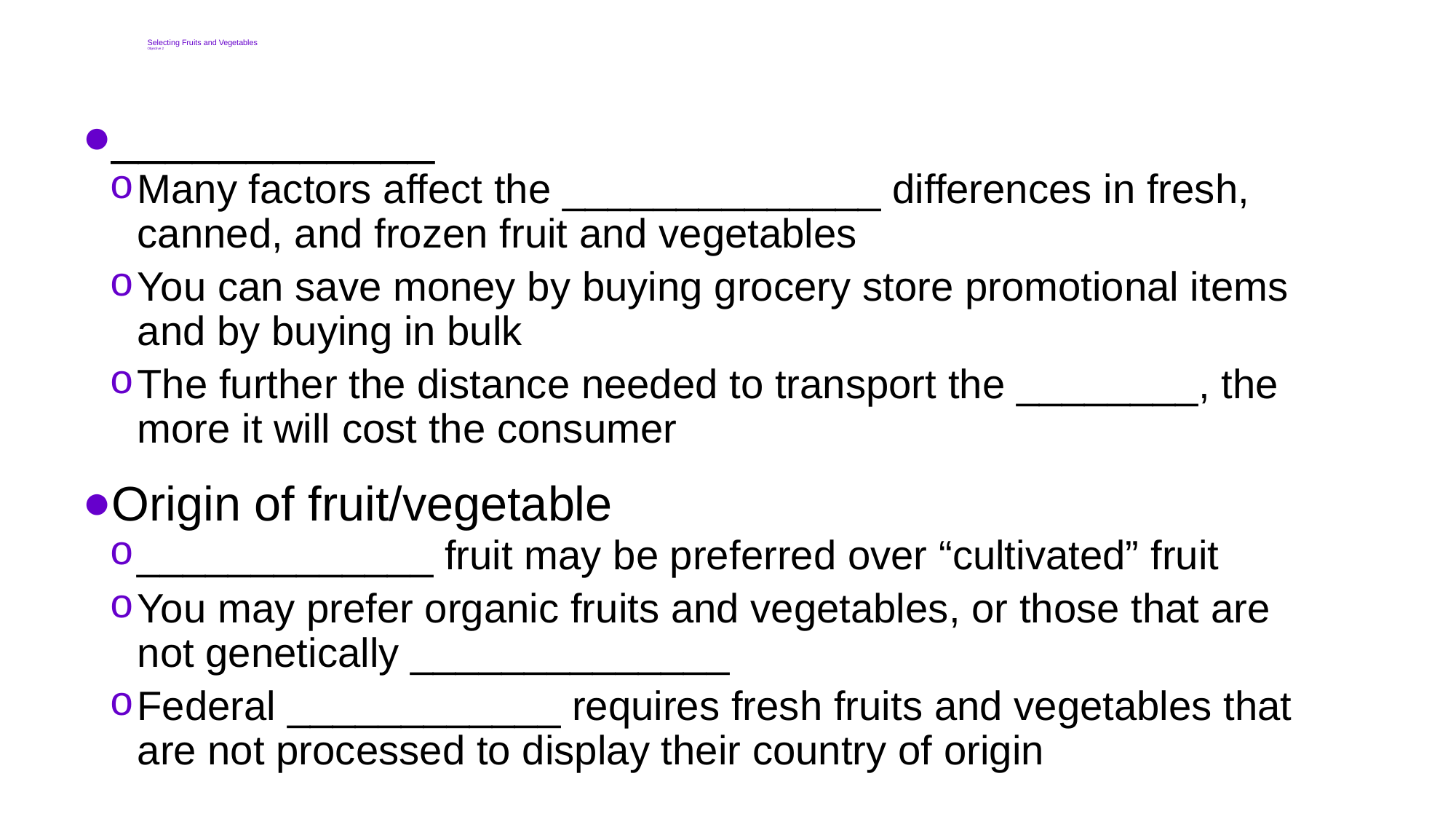

# Selecting Fruits and Vegetables Objective 2
____________
Many factors affect the ______________ differences in fresh, canned, and frozen fruit and vegetables
You can save money by buying grocery store promotional items and by buying in bulk
The further the distance needed to transport the ________, the more it will cost the consumer
Origin of fruit/vegetable
_____________ fruit may be preferred over “cultivated” fruit
You may prefer organic fruits and vegetables, or those that are not genetically ______________
Federal ____________ requires fresh fruits and vegetables that are not processed to display their country of origin